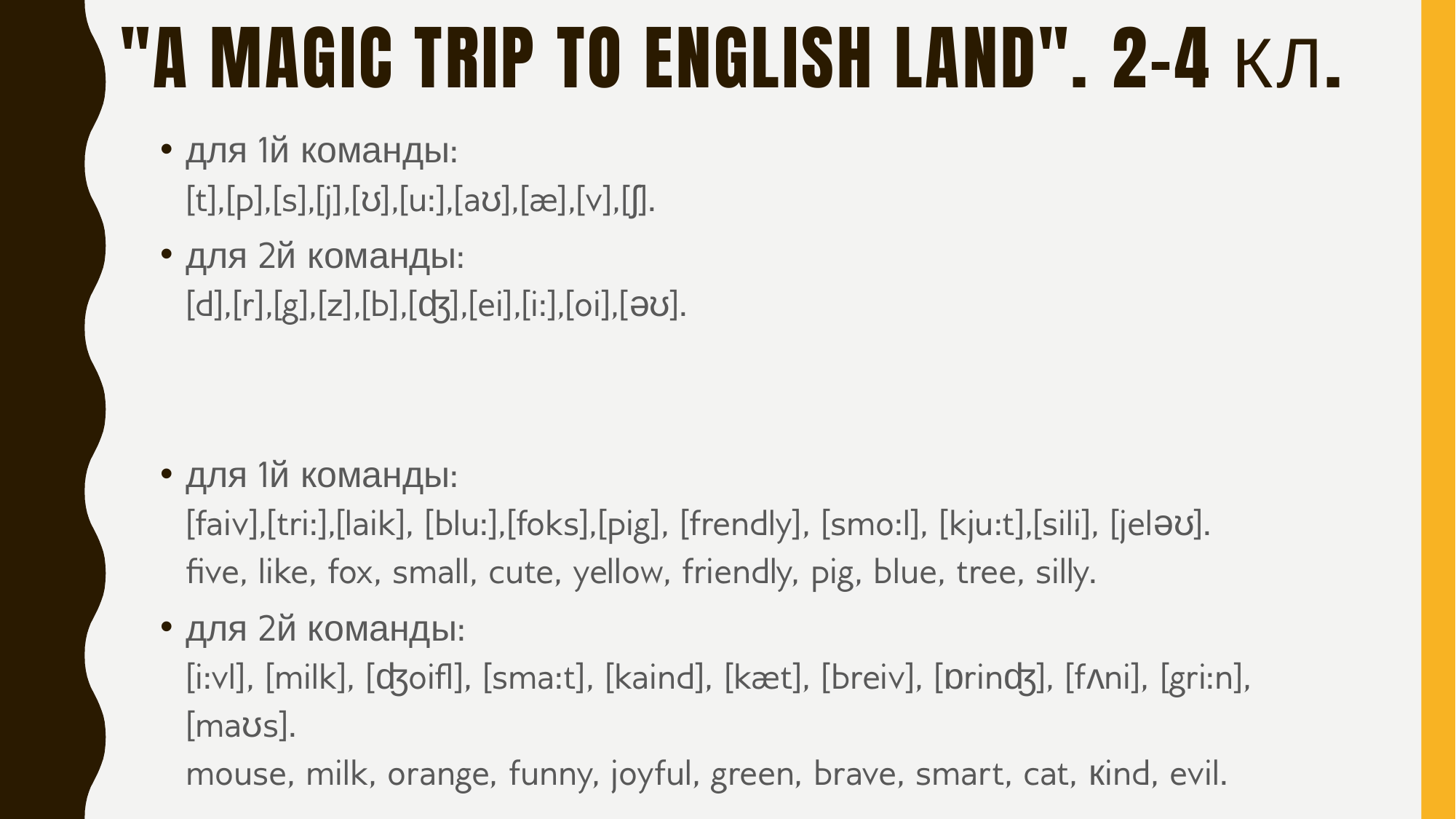

# "A magic trip to English Land". 2-4 кл.
для 1й команды: 
[t],[p],[s],[j],[ʊ],[u:],[aʊ],[æ],[v],[ʃ].
для 2й команды:
[d],[r],[g],[z],[b],[ʤ],[ei],[i:],[oi],[əʊ].

для 1й команды: 
[faiv],[tri:],[laik], [blu:],[foks],[pig], [frendly], [smo:l], [kju:t],[sili], [jeləʊ].
five, like, fox, small, cute, yellow, friendly, pig, blue, tree, silly.
для 2й команды: 
[i:vl], [milk], [ʤoifl], [sma:t], [kaind], [kæt], [breiv], [ɒrinʤ], [fʌni], [gri:n], [maʊs].
mouse, milk, orange, funny, joyful, green, brave, smart, cat, кind, evil.